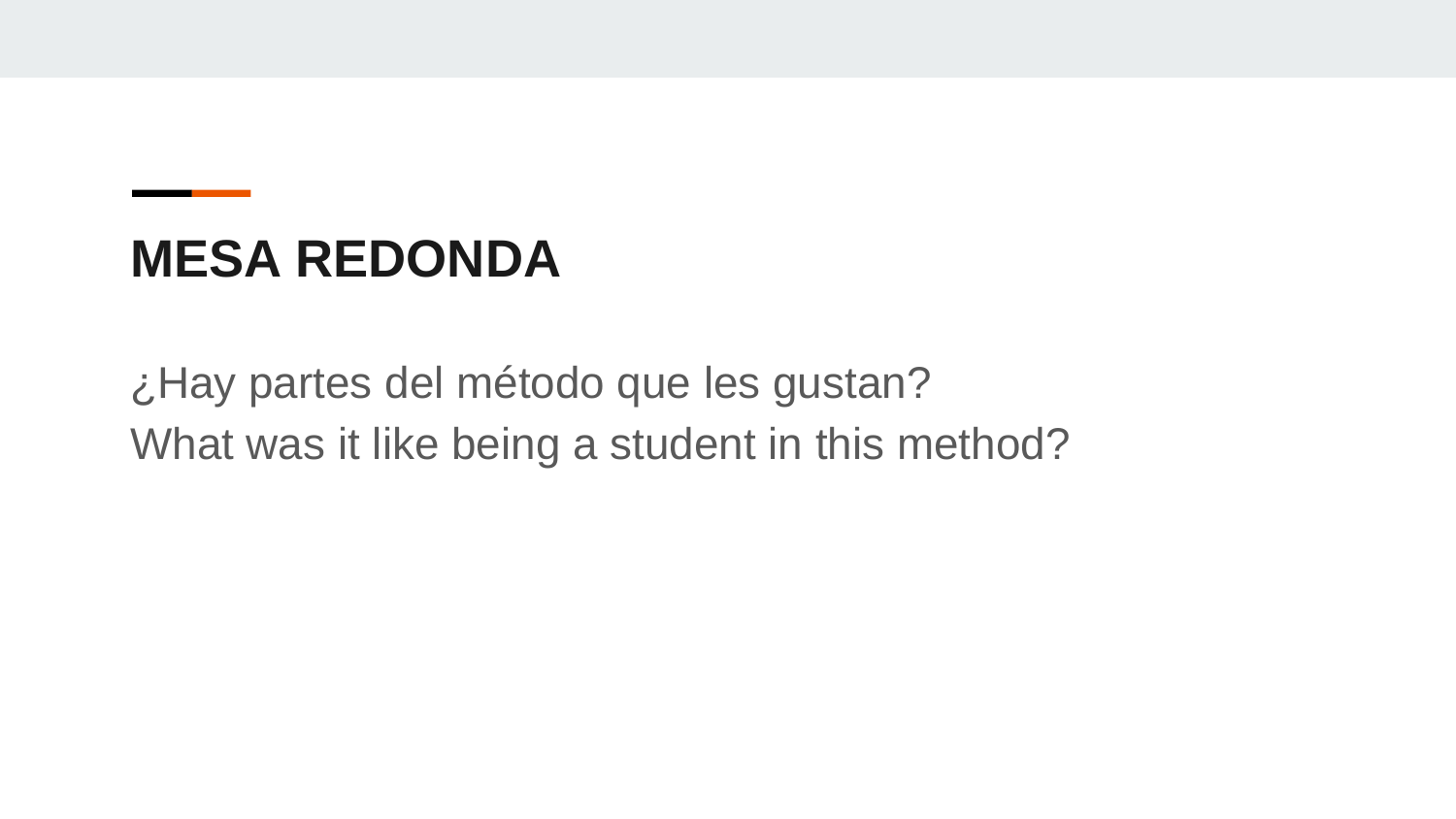

MESA REDONDA
¿Hay partes del método que les gustan?
What was it like being a student in this method?